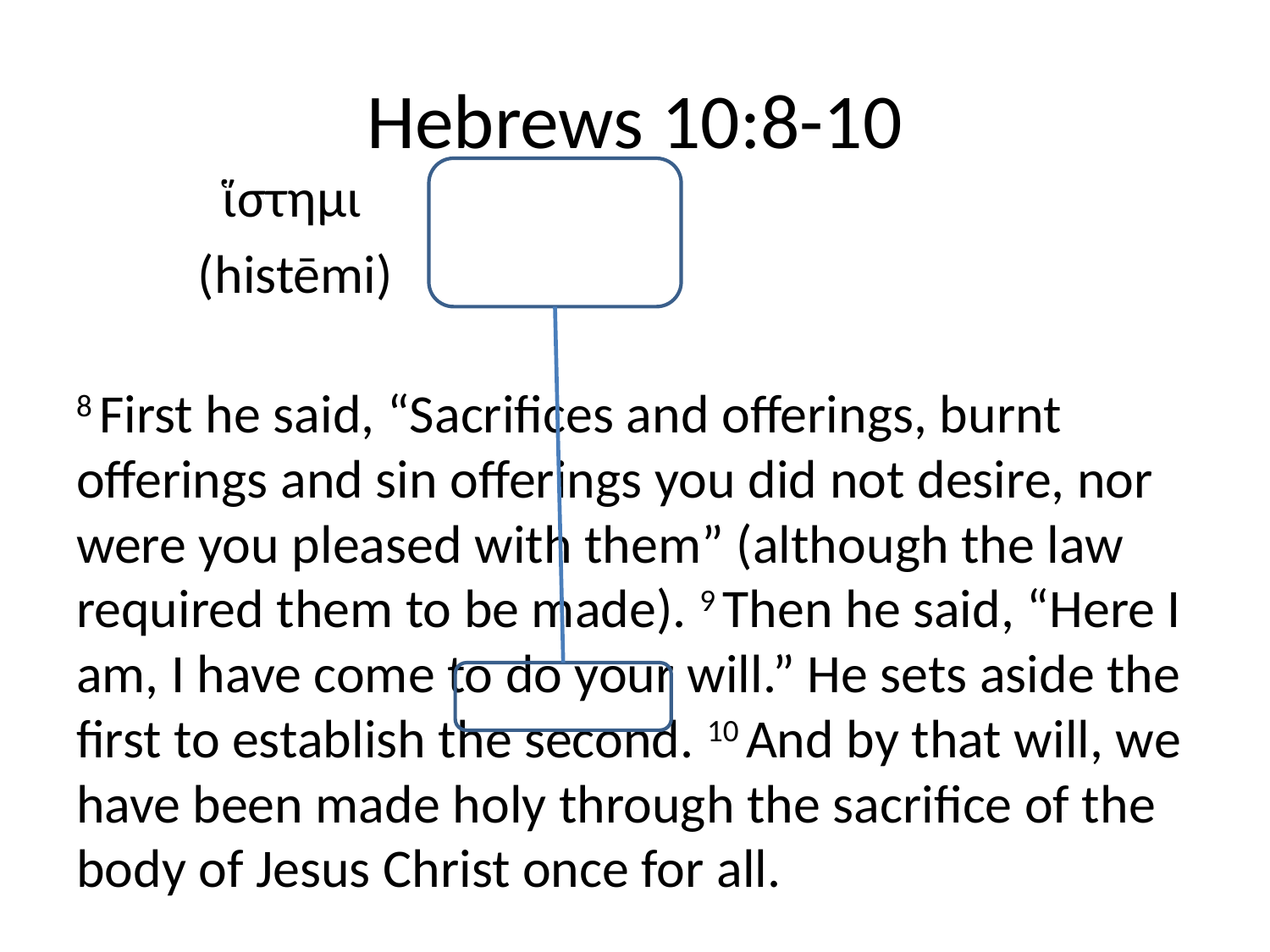

# Hebrews 10:8-10
			  ἵστημι
			(histēmi)

8 First he said, “Sacrifices and offerings, burnt offerings and sin offerings you did not desire, nor were you pleased with them” (although the law required them to be made). 9 Then he said, “Here I am, I have come to do your will.” He sets aside the first to establish the second. 10 And by that will, we have been made holy through the sacrifice of the body of Jesus Christ once for all.